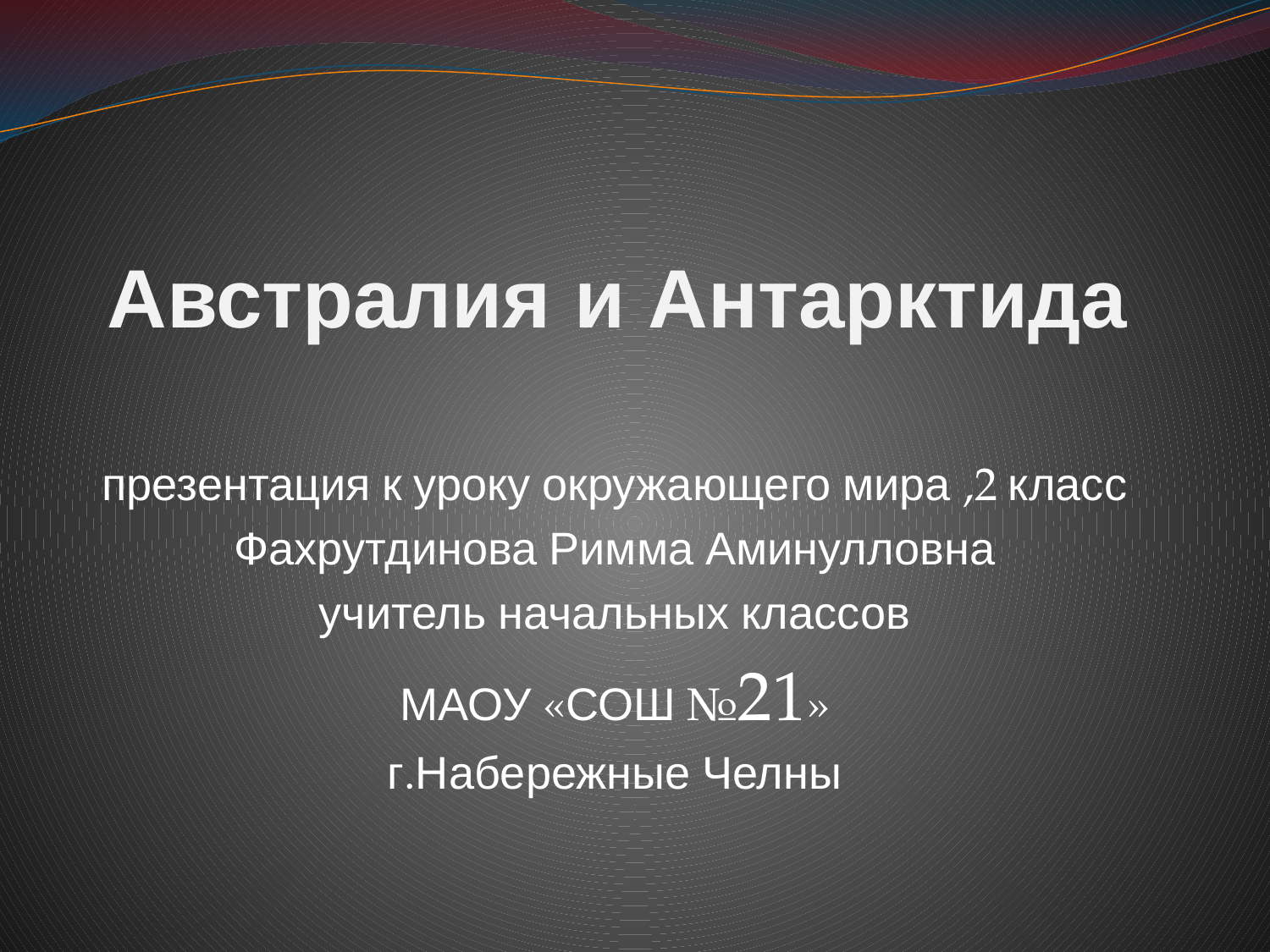

# Австралия и Антарктида
презентация к уроку окружающего мира ,2 класс
Фахрутдинова Римма Аминулловна
учитель начальных классов
МАОУ «СОШ №21»
г.Набережные Челны